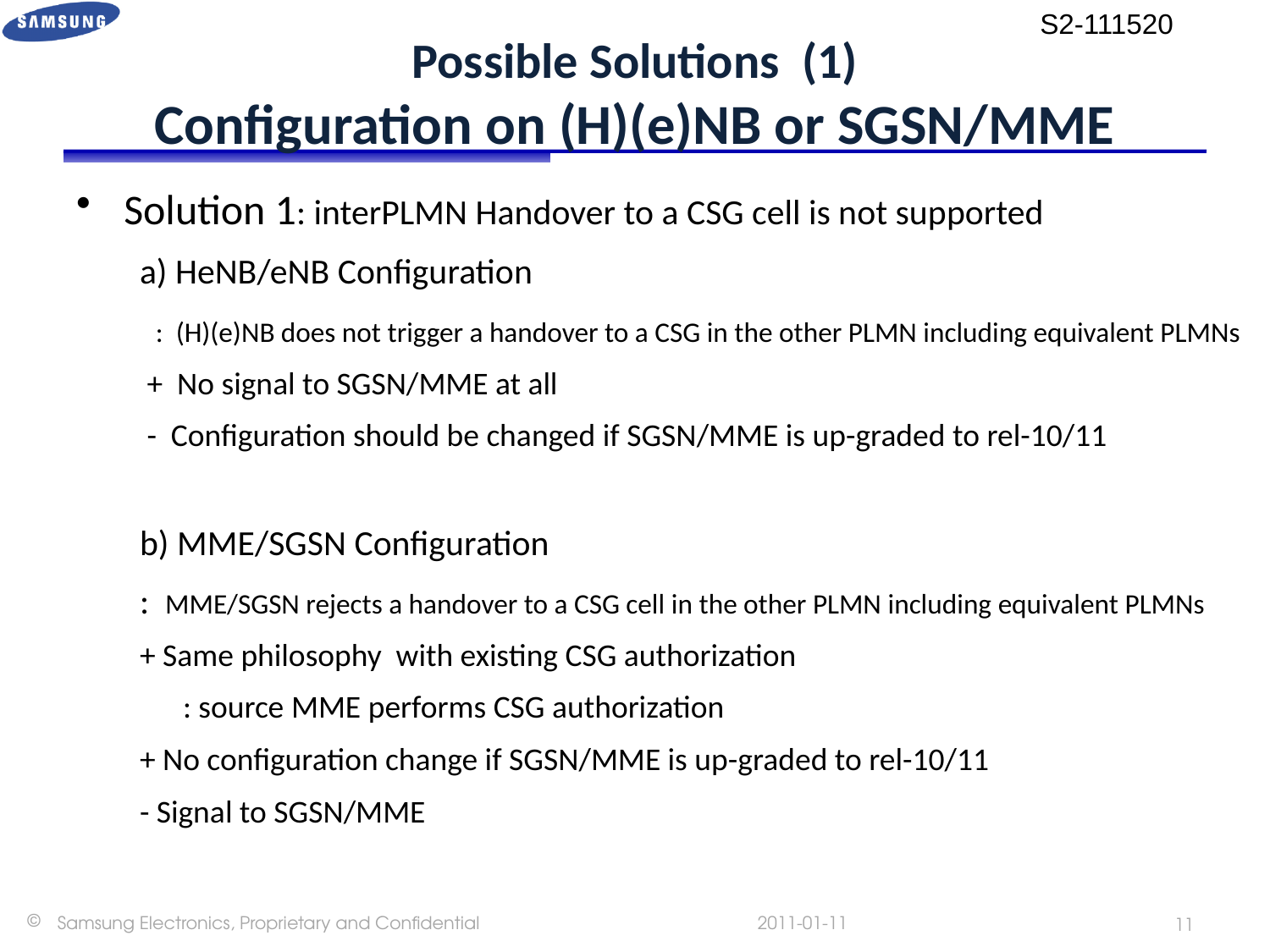

S2-111520
# Possible Solutions  (1) Configuration on (H)(e)NB or SGSN/MME
Solution 1: interPLMN Handover to a CSG cell is not supported
a) HeNB/eNB Configuration
  :  (H)(e)NB does not trigger a handover to a CSG in the other PLMN including equivalent PLMNs
 +  No signal to SGSN/MME at all
 -  Configuration should be changed if SGSN/MME is up-graded to rel-10/11

b) MME/SGSN Configuration
:  MME/SGSN rejects a handover to a CSG cell in the other PLMN including equivalent PLMNs
+ Same philosophy  with existing CSG authorization
      : source MME performs CSG authorization
+ No configuration change if SGSN/MME is up-graded to rel-10/11
- Signal to SGSN/MME

2011-01-11
11